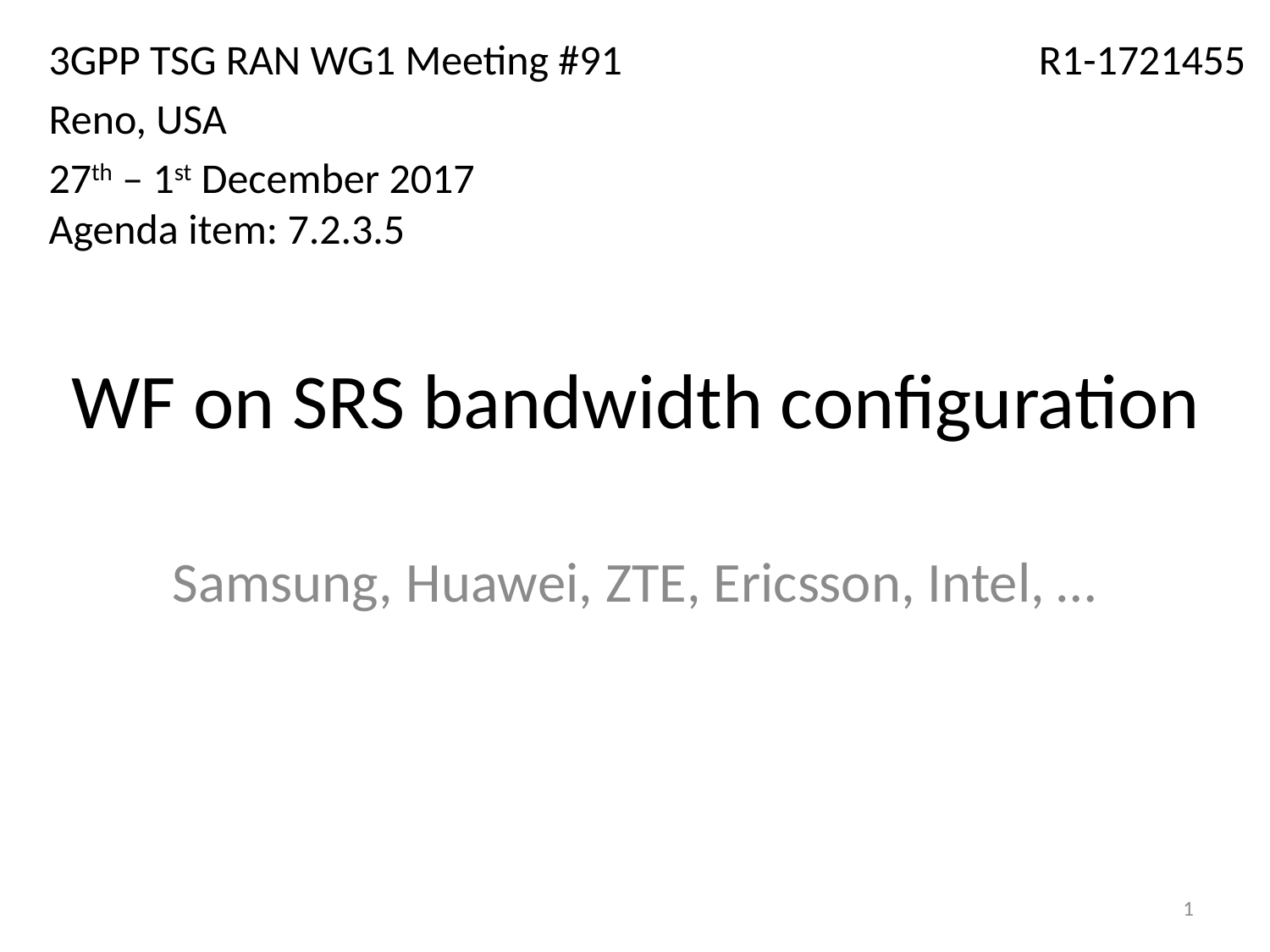

3GPP TSG RAN WG1 Meeting #91
Reno, USA
27th – 1st December 2017
Agenda item: 7.2.3.5
R1-1721455
# WF on SRS bandwidth configuration
Samsung, Huawei, ZTE, Ericsson, Intel, …
1